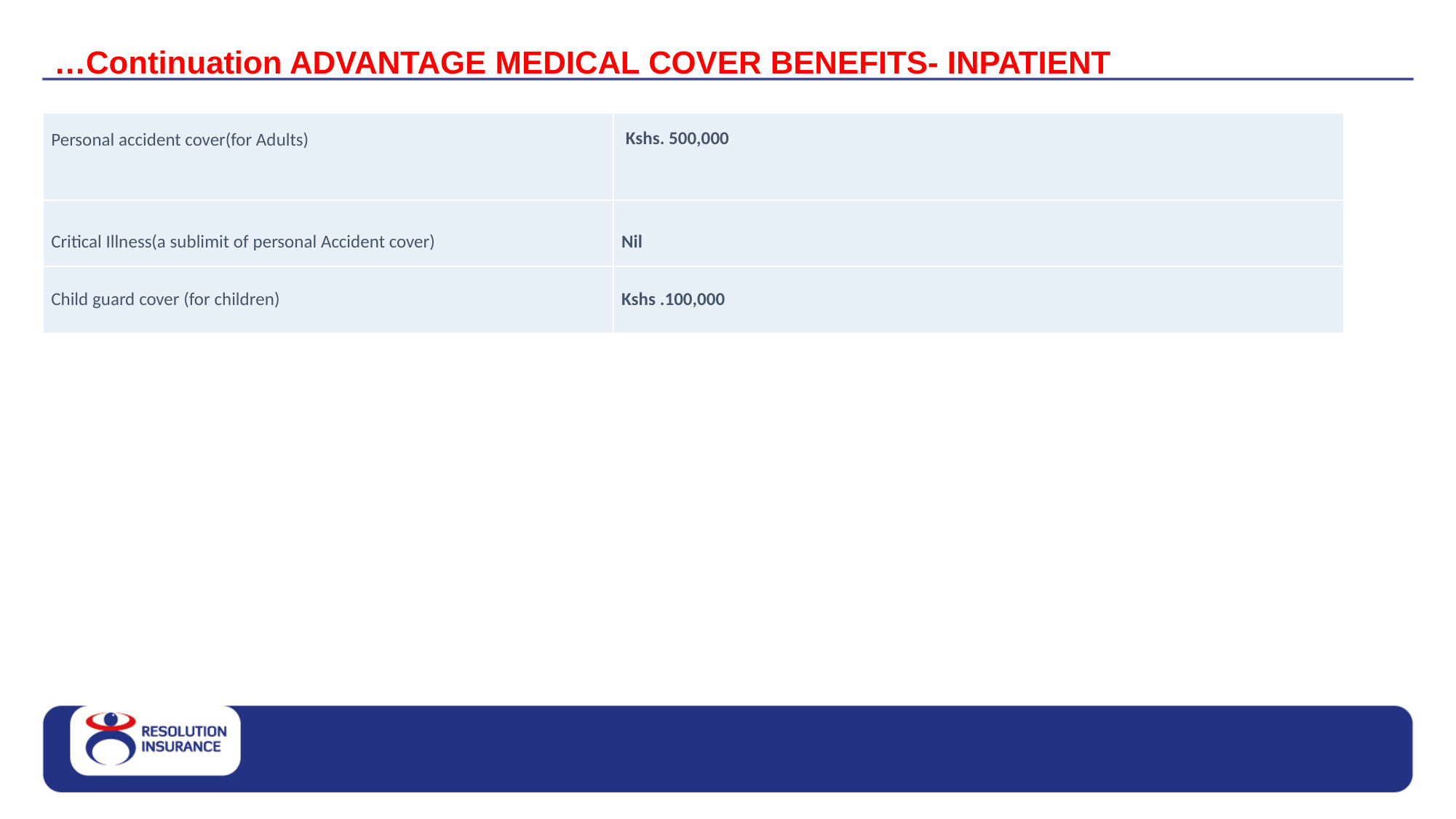

# …Continuation ADVANTAGE MEDICAL COVER BENEFITS- INPATIENT
| Personal accident cover(for Adults) | Kshs. 500,000 |
| --- | --- |
| Critical Illness(a sublimit of personal Accident cover) | Nil |
| Child guard cover (for children) | Kshs .100,000 |
In case of admission, you will be expected to present your Membership cards.
For scheduled admissions authorization must be obtained from Resolution Insurance 48 hours before the actual hospitalization.
In cases of emergency admissions, ensure that Resolution Insurance  has been
informed within 24 hours of the admission.
A Pre-authorization request form will be filled in and the clinic or hospital will
contact RIL for approval within 48 hours. These request forms are done by the
admitting hospital, and the member should not worry about finding one to send
to us.
All admission bills are paid less the NHIF rebate.
While hospitalized (Nairobi And Mombasa) there will be daily visits by RIL care managers.